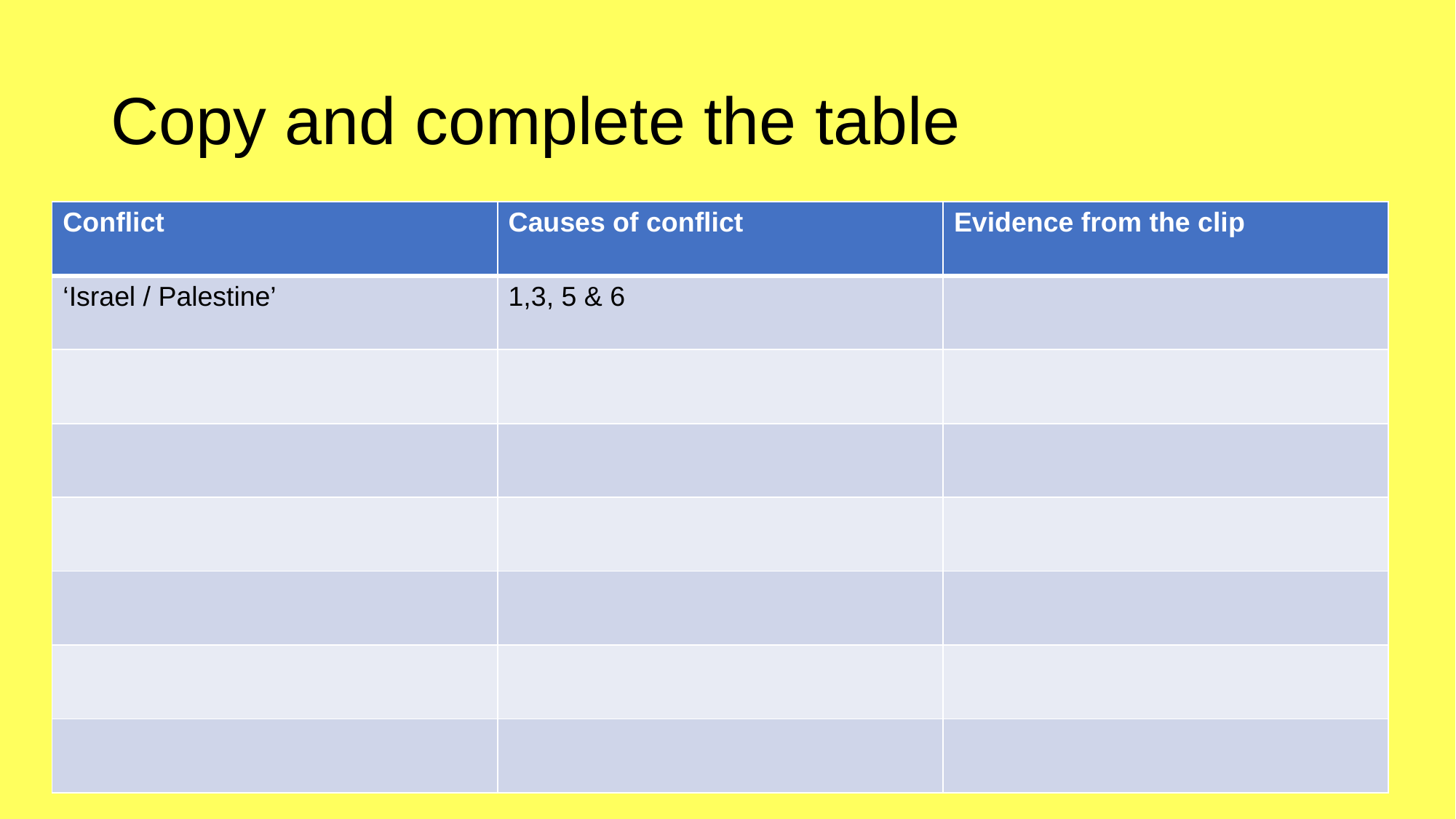

# Copy and complete the table
| Conflict | Causes of conflict | Evidence from the clip |
| --- | --- | --- |
| ‘Israel / Palestine’ | 1,3, 5 & 6 |  |
|  |  |  |
|  |  |  |
|  |  |  |
|  |  |  |
|  |  |  |
|  |  |  |